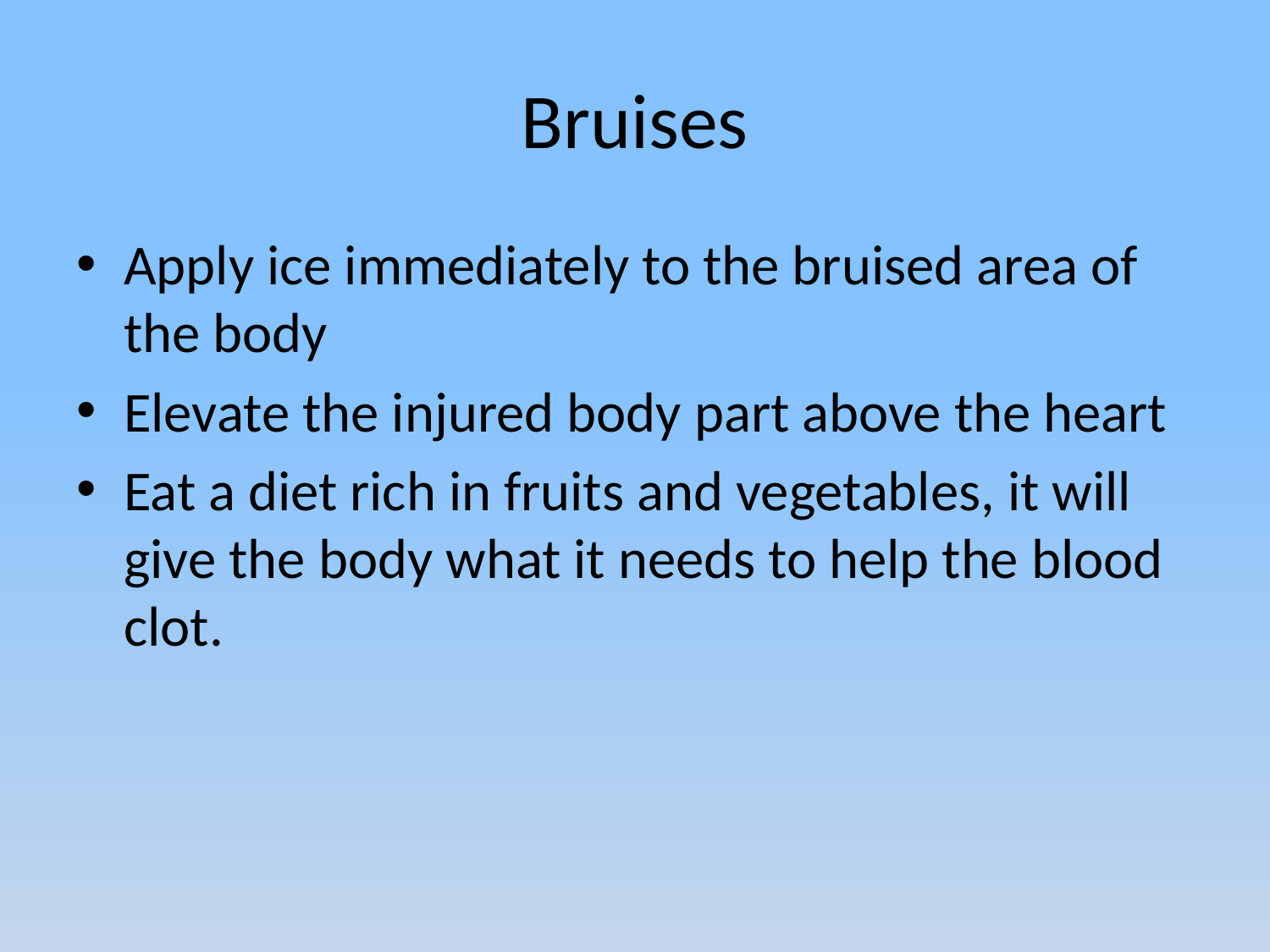

# Bruises
Apply ice immediately to the bruised area of the body
Elevate the injured body part above the heart
Eat a diet rich in fruits and vegetables, it will give the body what it needs to help the blood clot.